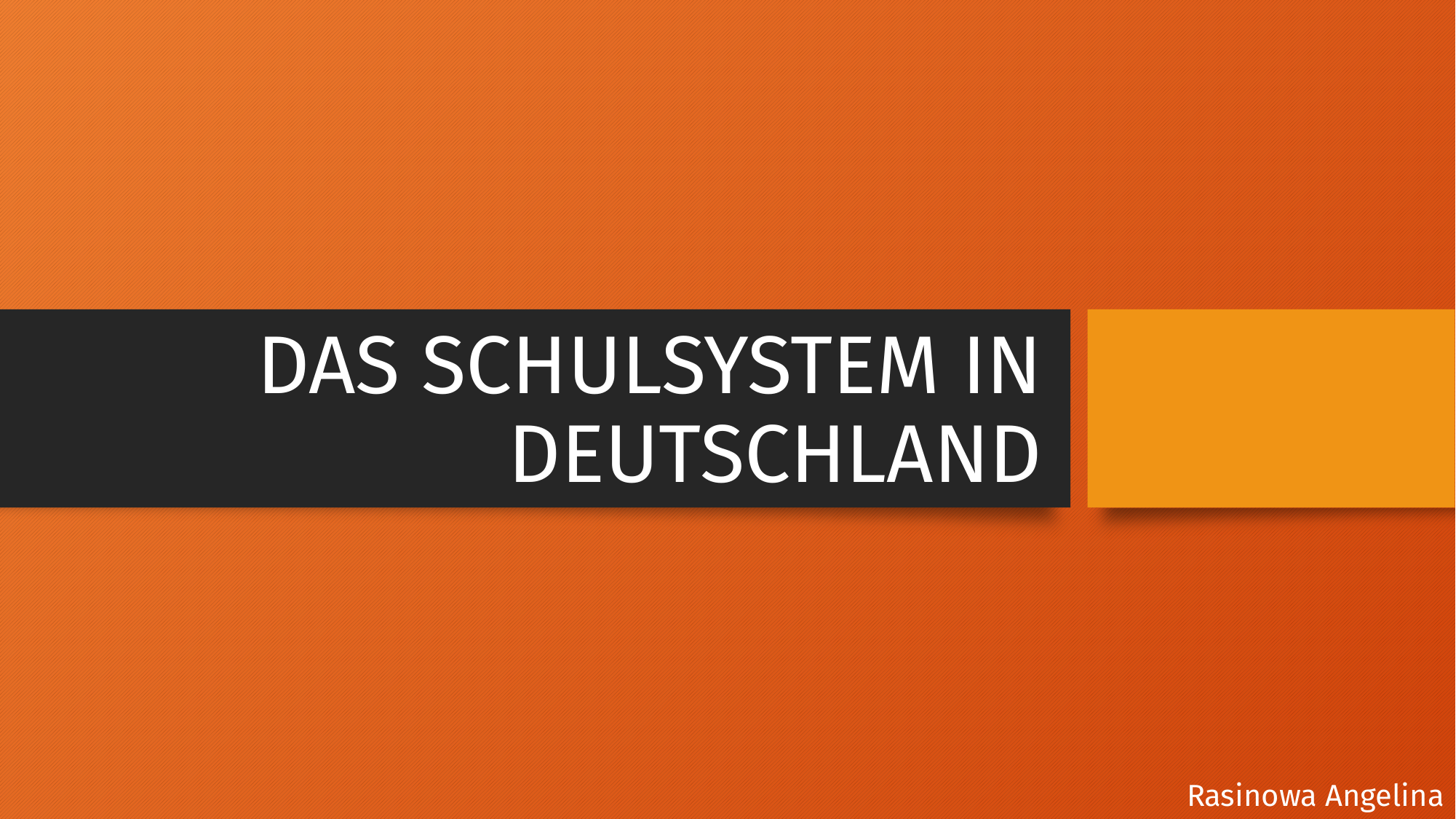

# DAS SCHULSYSTEM IN DEUTSCHLAND
Rasinowa Angelina